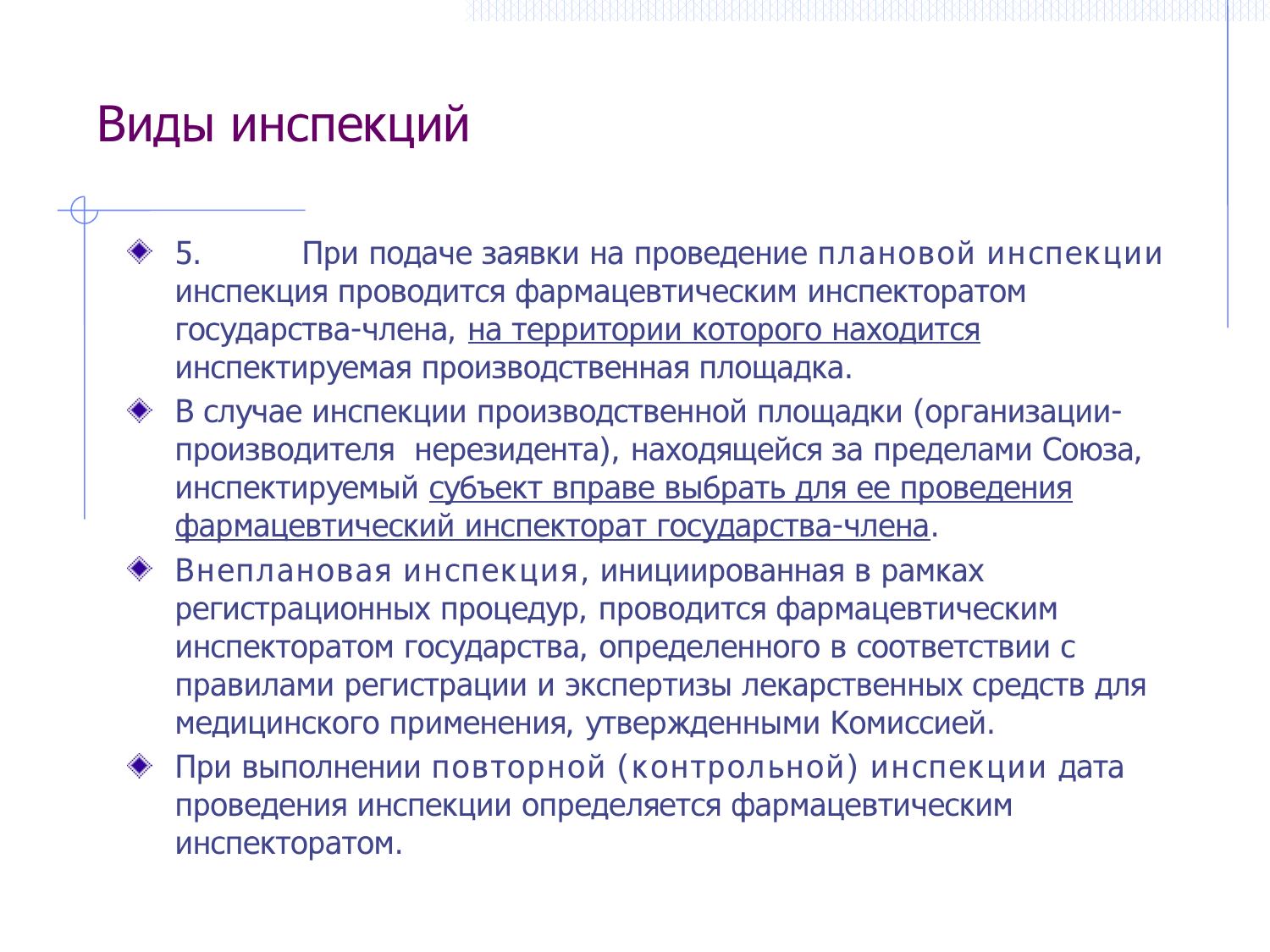

Виды инспекций
5.	При подаче заявки на проведение плановой инспекции
инспекция проводится фармацевтическим инспекторатом государства-члена, на территории которого находится инспектируемая производственная площадка.
В случае инспекции производственной площадки (организации-производителя  нерезидента), находящейся за пределами Союза, инспектируемый субъект вправе выбрать для ее проведения фармацевтический инспекторат государства-члена.
Внеплановая инспекция, инициированная в рамках регистрационных процедур, проводится фармацевтическим инспекторатом государства, определенного в соответствии с правилами регистрации и экспертизы лекарственных средств для медицинского применения, утвержденными Комиссией.
При выполнении повторной (контрольной) инспекции дата проведения инспекции определяется фармацевтическим инспекторатом.